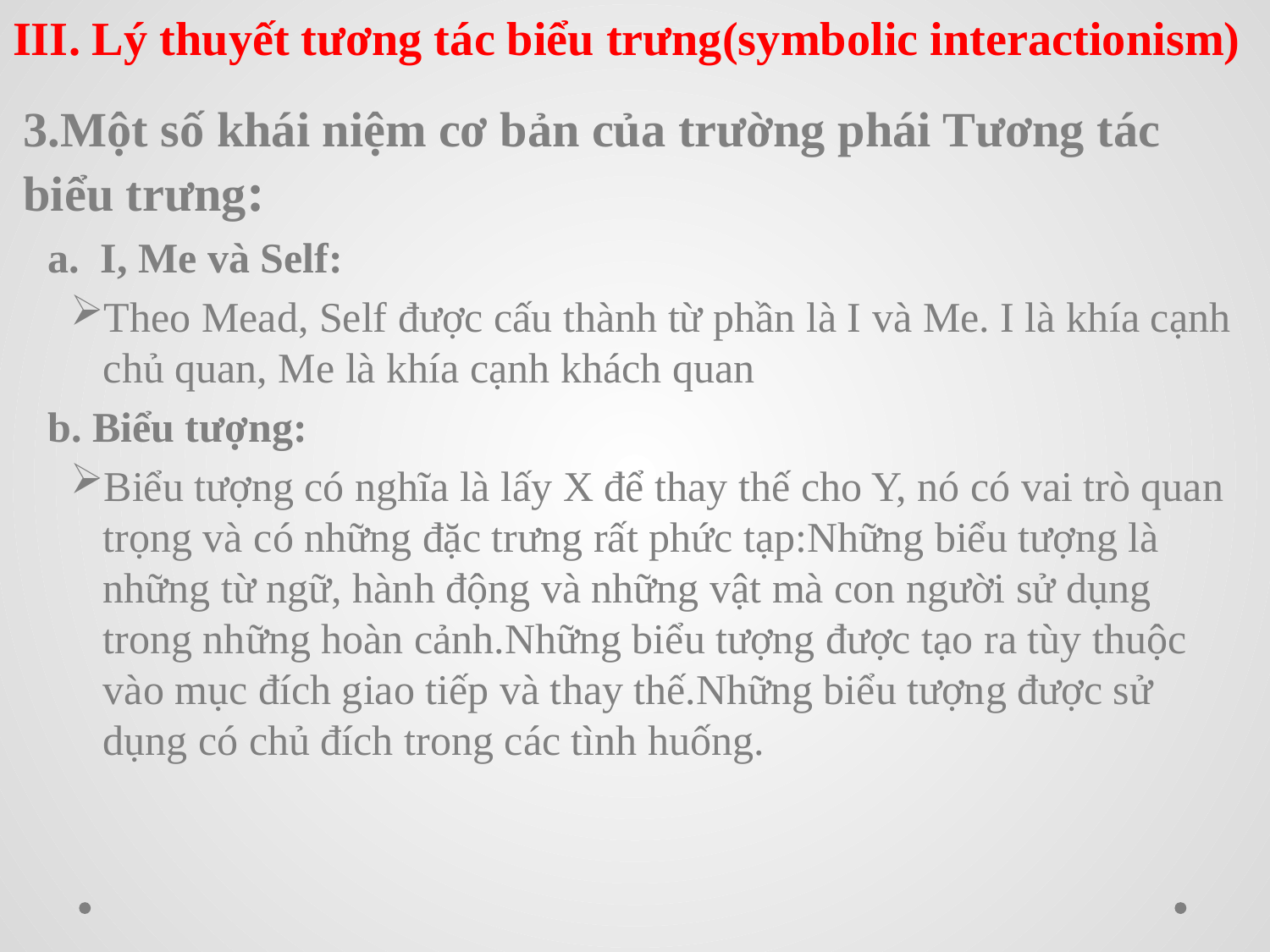

III. Lý thuyết tương tác biểu trưng(symbolic interactionism)
3.Một số khái niệm cơ bản của trường phái Tương tác biểu trưng:
a.  I, Me và Self:
Theo Mead, Self được cấu thành từ phần là I và Me. I là khía cạnh chủ quan, Me là khía cạnh khách quan
b. Biểu tượng:
Biểu tượng có nghĩa là lấy X để thay thế cho Y, nó có vai trò quan trọng và có những đặc trưng rất phức tạp:Những biểu tượng là những từ ngữ, hành động và những vật mà con người sử dụng trong những hoàn cảnh.Những biểu tượng được tạo ra tùy thuộc vào mục đích giao tiếp và thay thế.Những biểu tượng được sử dụng có chủ đích trong các tình huống.